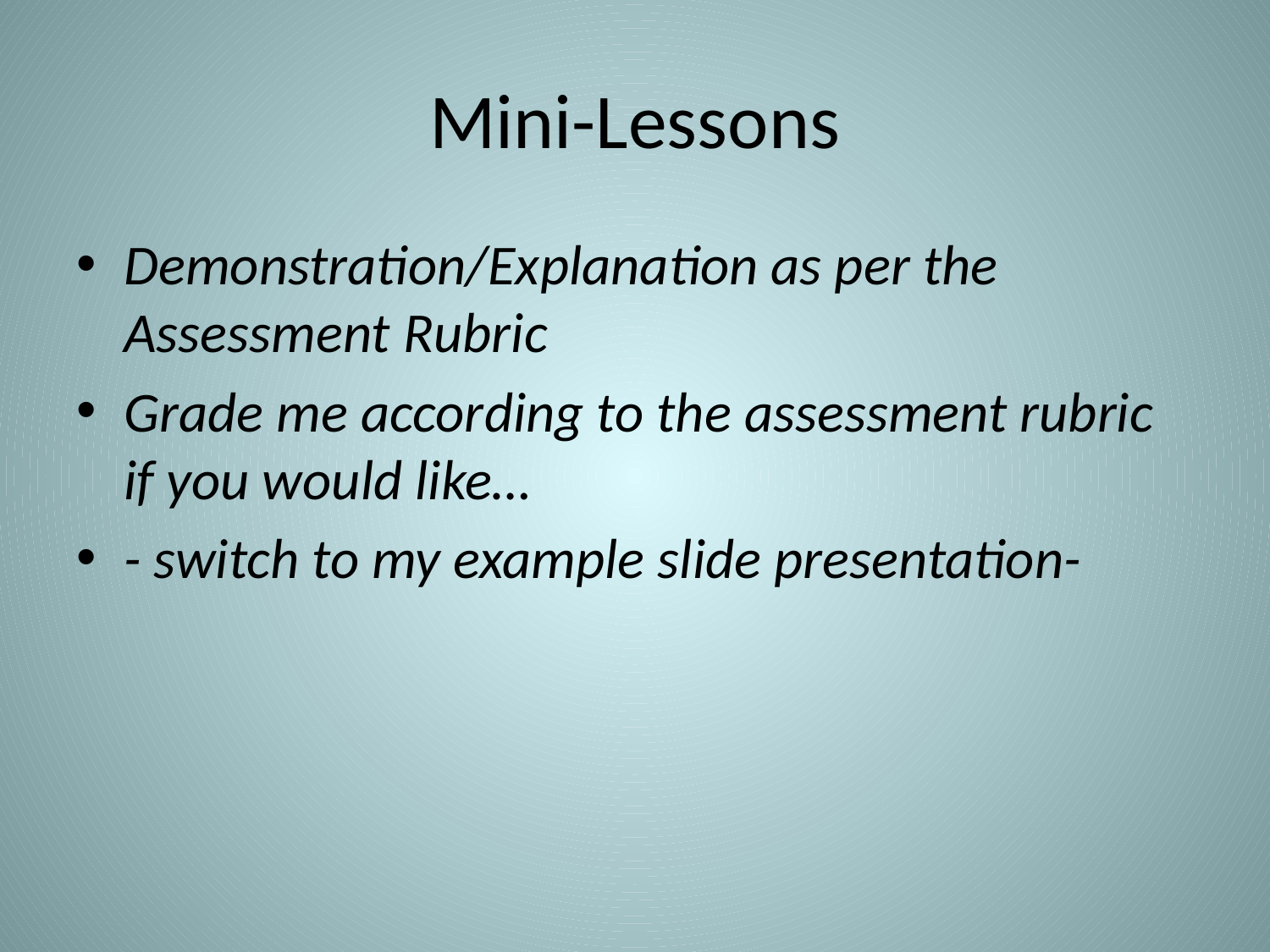

# Mini-Lessons
Demonstration/Explanation as per the Assessment Rubric
Grade me according to the assessment rubric if you would like…
- switch to my example slide presentation-